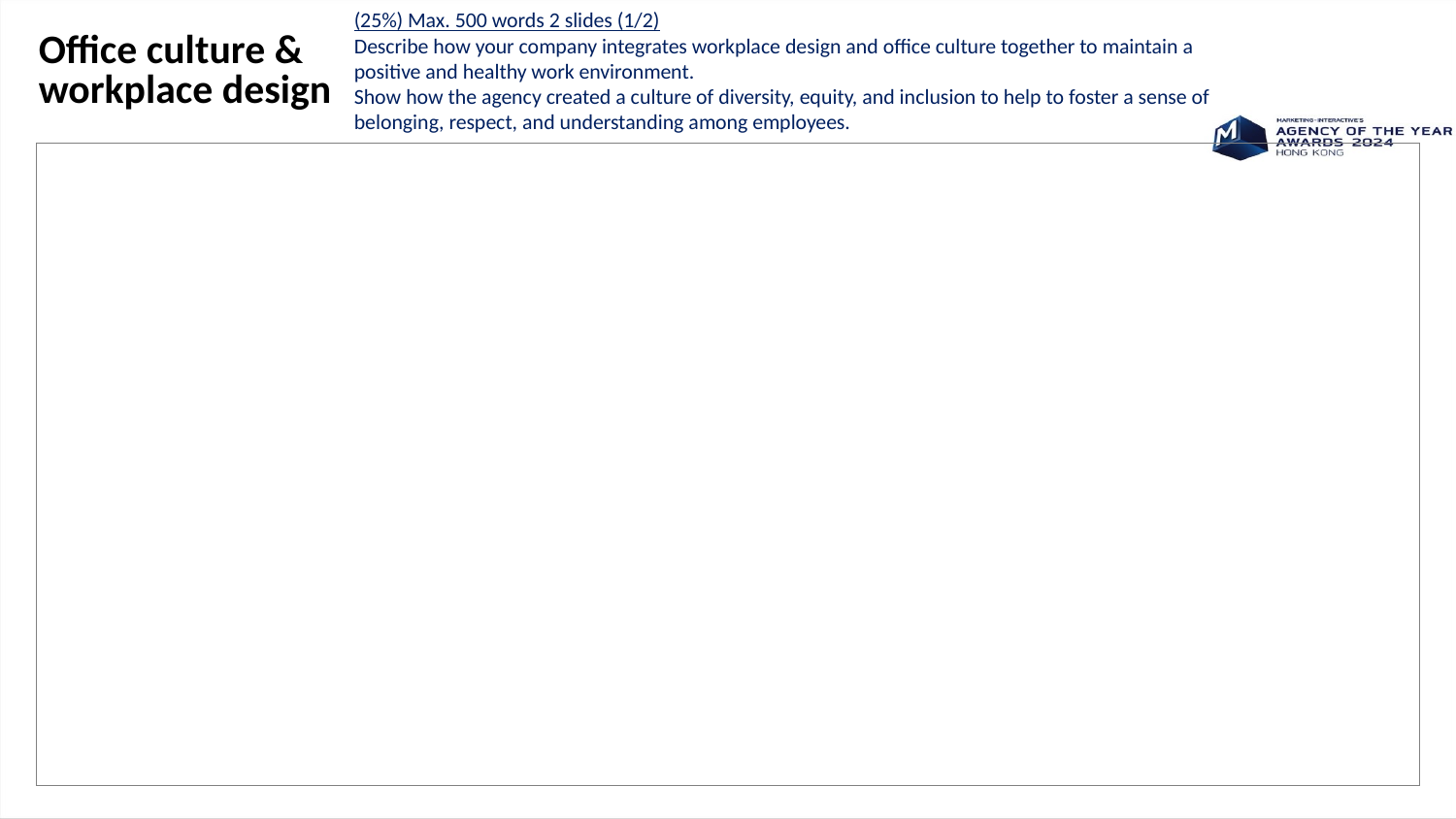

Office culture & workplace design
(25%) Max. 500 words 2 slides (1/2)
Describe how your company integrates workplace design and office culture together to maintain a positive and healthy work environment.
Show how the agency created a culture of diversity, equity, and inclusion to help to foster a sense of belonging, respect, and understanding among employees.
|  |
| --- |